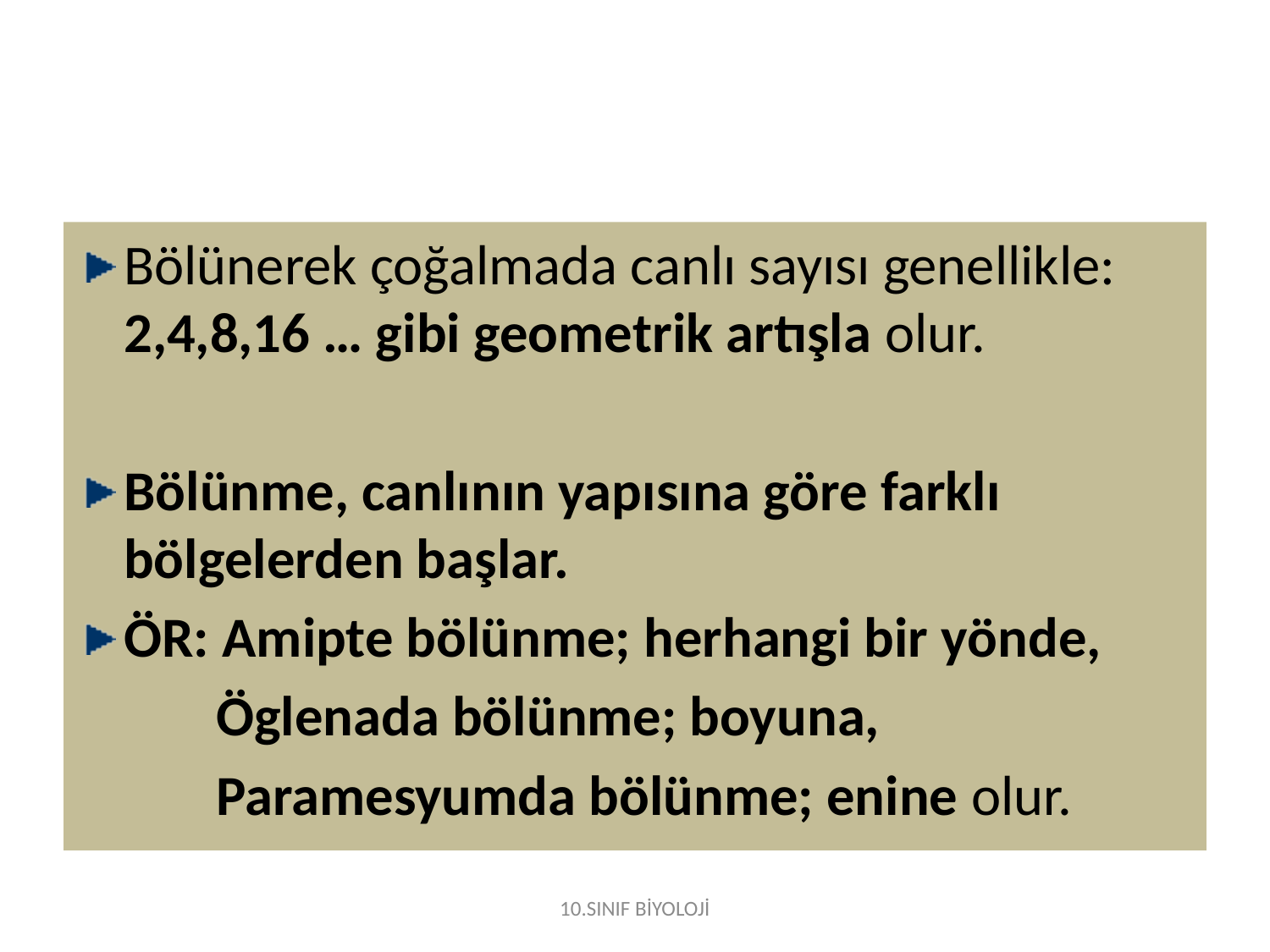

#
Bölünerek çoğalmada canlı sayısı genellikle: 2,4,8,16 … gibi geometrik artışla olur.

Bölünme, canlının yapısına göre farklı bölgelerden başlar.
ÖR: Amipte bölünme; herhangi bir yönde,
	 Öglenada bölünme; boyuna,
	 Paramesyumda bölünme; enine olur.

10.SINIF BİYOLOJİ